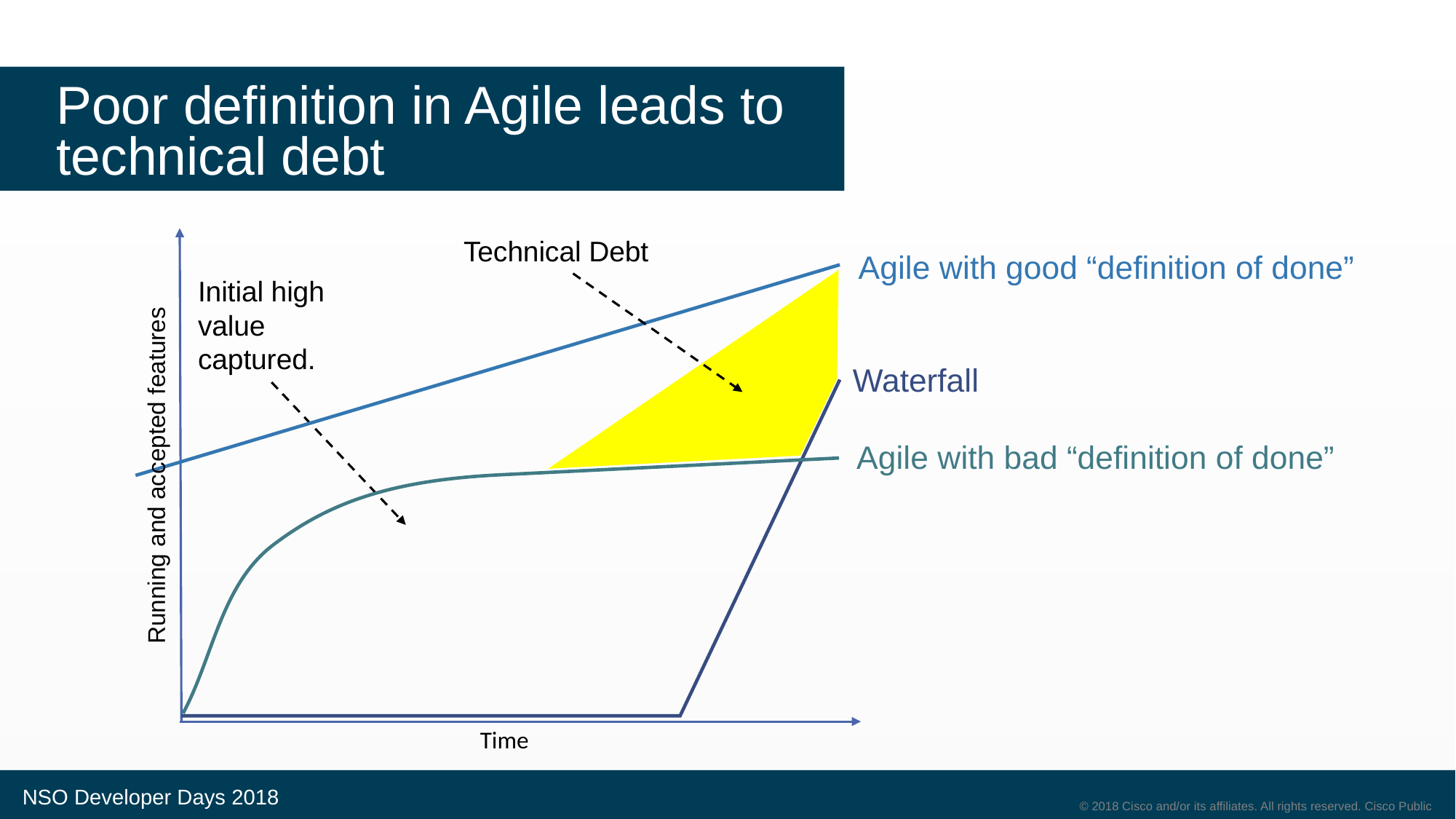

# Poor definition in Agile leads to technical debt
Technical Debt

Running and accepted features

Time
Agile with good “definition of done”
Initial high value captured.
Waterfall
Agile with bad “definition of done”